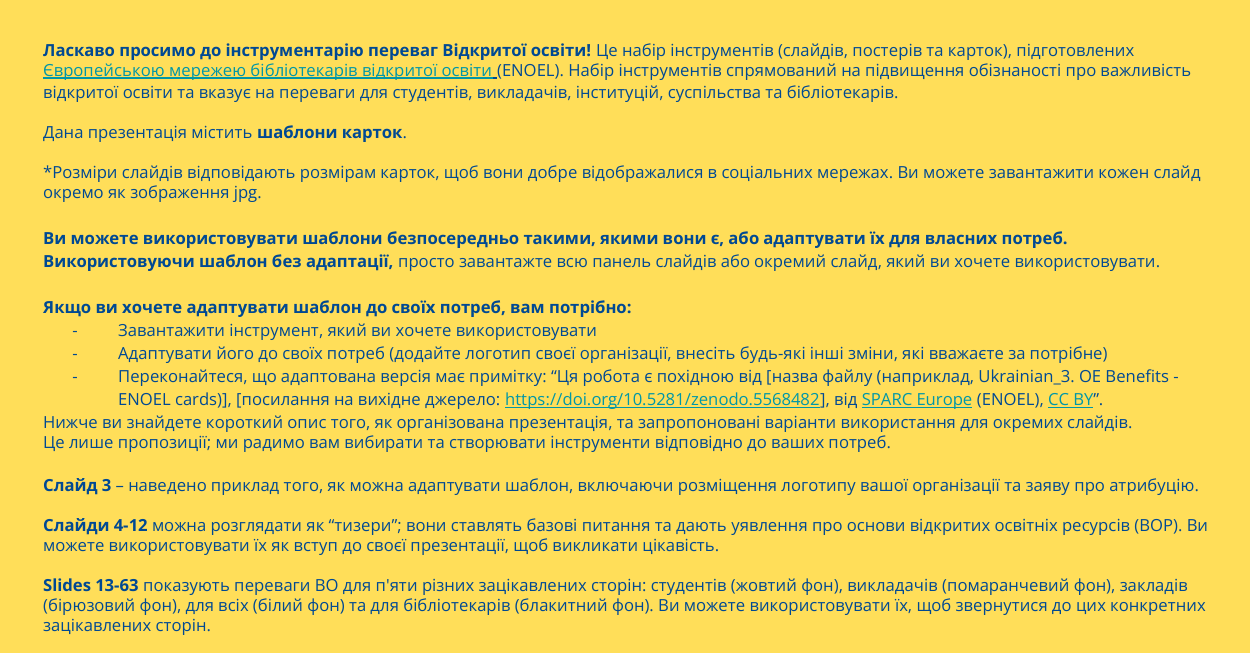

Ласкаво просимо до інструментарію переваг Відкритої освіти! Це набір інструментів (слайдів, постерів та карток), підготовлених Європейською мережею бібліотекарів відкритої освіти (ENOEL). Набір інструментів спрямований на підвищення обізнаності про важливість відкритої освіти та вказує на переваги для студентів, викладачів, інституцій, суспільства та бібліотекарів.

Дана презентація містить шаблони карток.

*Розміри слайдів відповідають розмірам карток, щоб вони добре відображалися в соціальних мережах. Ви можете завантажити кожен слайд окремо як зображення jpg.

Ви можете використовувати шаблони безпосередньо такими, якими вони є, або адаптувати їх для власних потреб.
Використовуючи шаблон без адаптації, просто завантажте всю панель слайдів або окремий слайд, який ви хочете використовувати.

Якщо ви хочете адаптувати шаблон до своїх потреб, вам потрібно:
Завантажити інструмент, який ви хочете використовувати
Адаптувати його до своїх потреб (додайте логотип своєї організації, внесіть будь-які інші зміни, які вважаєте за потрібне)
Переконайтеся, що адаптована версія має примітку: “Ця робота є похідною від [назва файлу (наприклад, Ukrainian_3. OE Benefits - ENOEL cards)], [посилання на вихідне джерело: https://doi.org/10.5281/zenodo.5568482], від SPARC Europe (ENOEL), CC BY”.
Нижче ви знайдете короткий опис того, як організована презентація, та запропоновані варіанти використання для окремих слайдів.
Це лише пропозиції; ми радимо вам вибирати та створювати інструменти відповідно до ваших потреб.

Слайд 3 – наведено приклад того, як можна адаптувати шаблон, включаючи розміщення логотипу вашої організації та заяву про атрибуцію.

Слайди 4-12 можна розглядати як “тизери”; вони ставлять базові питання та дають уявлення про основи відкритих освітніх ресурсів (BOP). Ви можете використовувати їх як вступ до своєї презентації, щоб викликати цікавість.

Slides 13-63 показують переваги BO для п'яти різних зацікавлених сторін: студентів (жовтий фон), викладачів (помаранчевий фон), закладів (бірюзовий фон), для всіх (білий фон) та для бібліотекарів (блакитний фон). Ви можете використовувати їх, щоб звернутися до цих конкретних зацікавлених сторін.